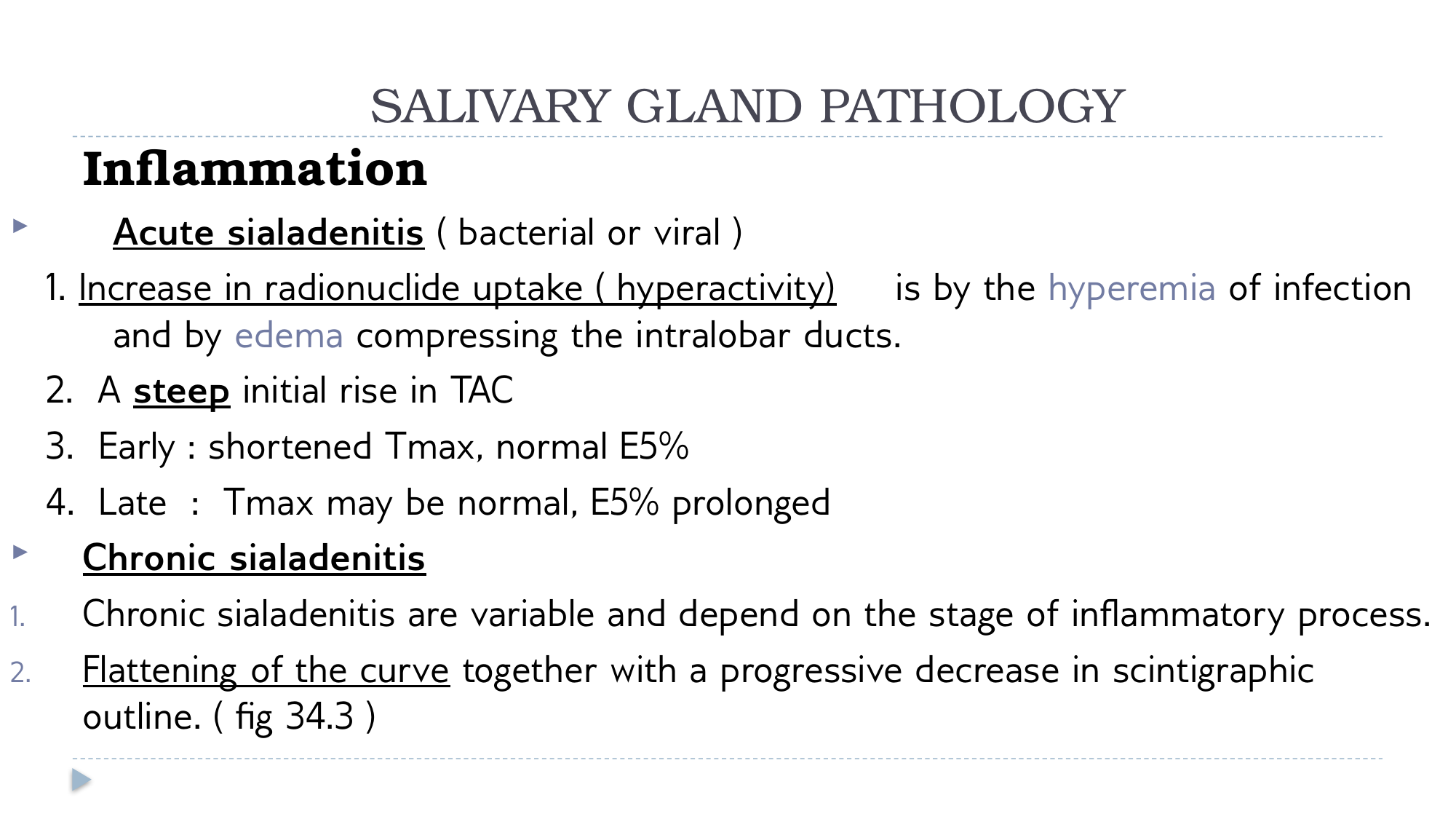

SALIVARY GLAND PATHOLOGY
# Inflammation
Acute sialadenitis ( bacterial or viral )
   1. Increase in radionuclide uptake ( hyperactivity)     is by the hyperemia of infection and by edema compressing the intralobar ducts.
   2.  A steep initial rise in TAC
   3.  Early : shortened Tmax, normal E5%
   4.  Late  :  Tmax may be normal, E5% prolonged
Chronic sialadenitis
Chronic sialadenitis are variable and depend on the stage of inflammatory process.
Flattening of the curve together with a progressive decrease in scintigraphic outline. ( fig 34.3 )